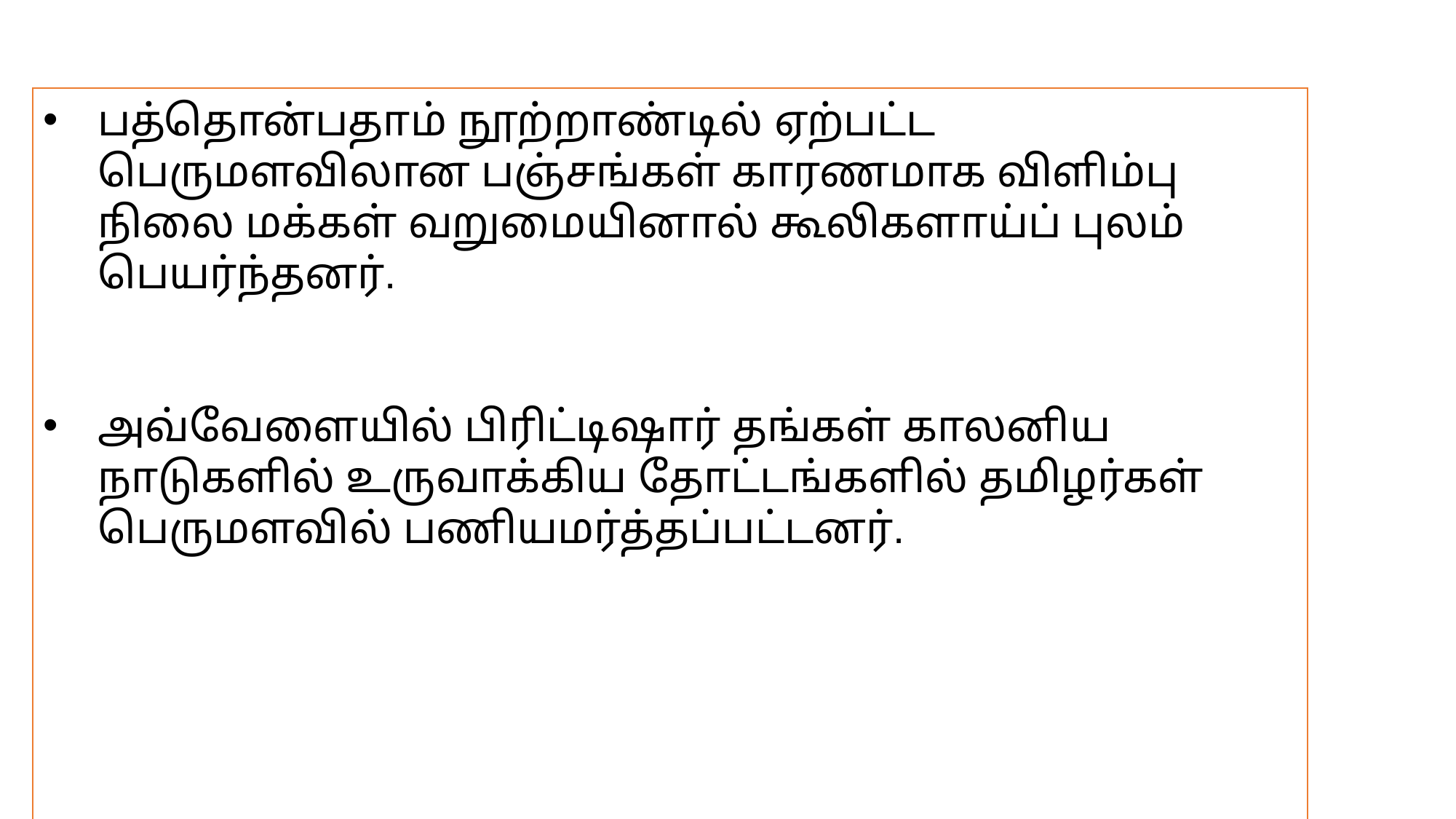

பத்தொன்பதாம் நூற்றாண்டில் ஏற்பட்ட பெருமளவிலான பஞ்சங்கள் காரணமாக விளிம்பு நிலை மக்கள் வறுமையினால் கூலிகளாய்ப் புலம் பெயர்ந்தனர்.

அவ்வேளையில் பிரிட்டிஷார் தங்கள் காலனிய நாடுகளில் உருவாக்கிய தோட்டங்களில் தமிழர்கள் பெருமளவில் பணியமர்த்தப்பட்டனர்.